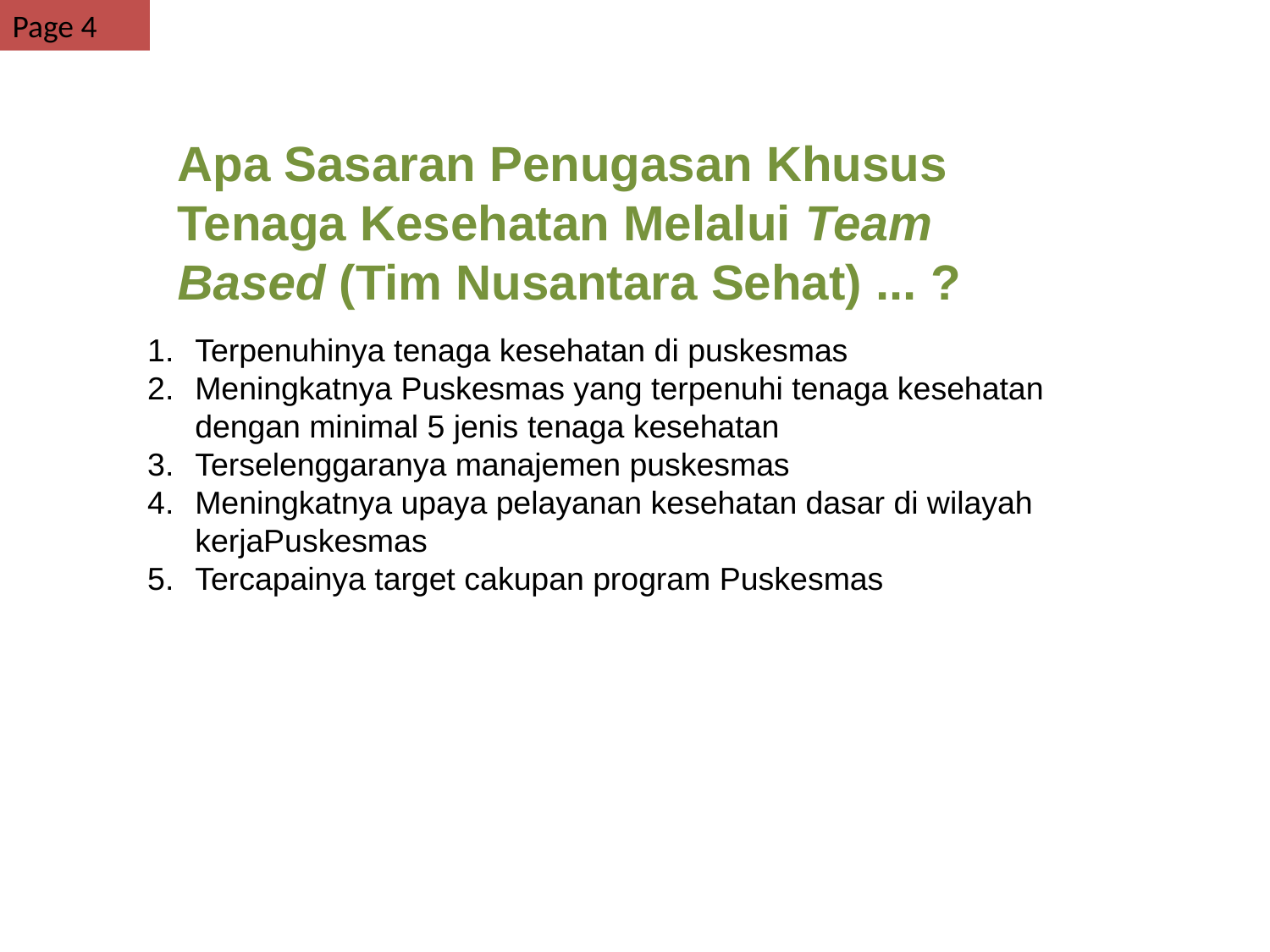

Page 4
Apa Sasaran Penugasan Khusus Tenaga Kesehatan Melalui Team Based (Tim Nusantara Sehat) ... ?

Terpenuhinya tenaga kesehatan di puskesmas
Meningkatnya Puskesmas yang terpenuhi tenaga kesehatan dengan minimal 5 jenis tenaga kesehatan
Terselenggaranya manajemen puskesmas
Meningkatnya upaya pelayanan kesehatan dasar di wilayah kerjaPuskesmas
Tercapainya target cakupan program Puskesmas